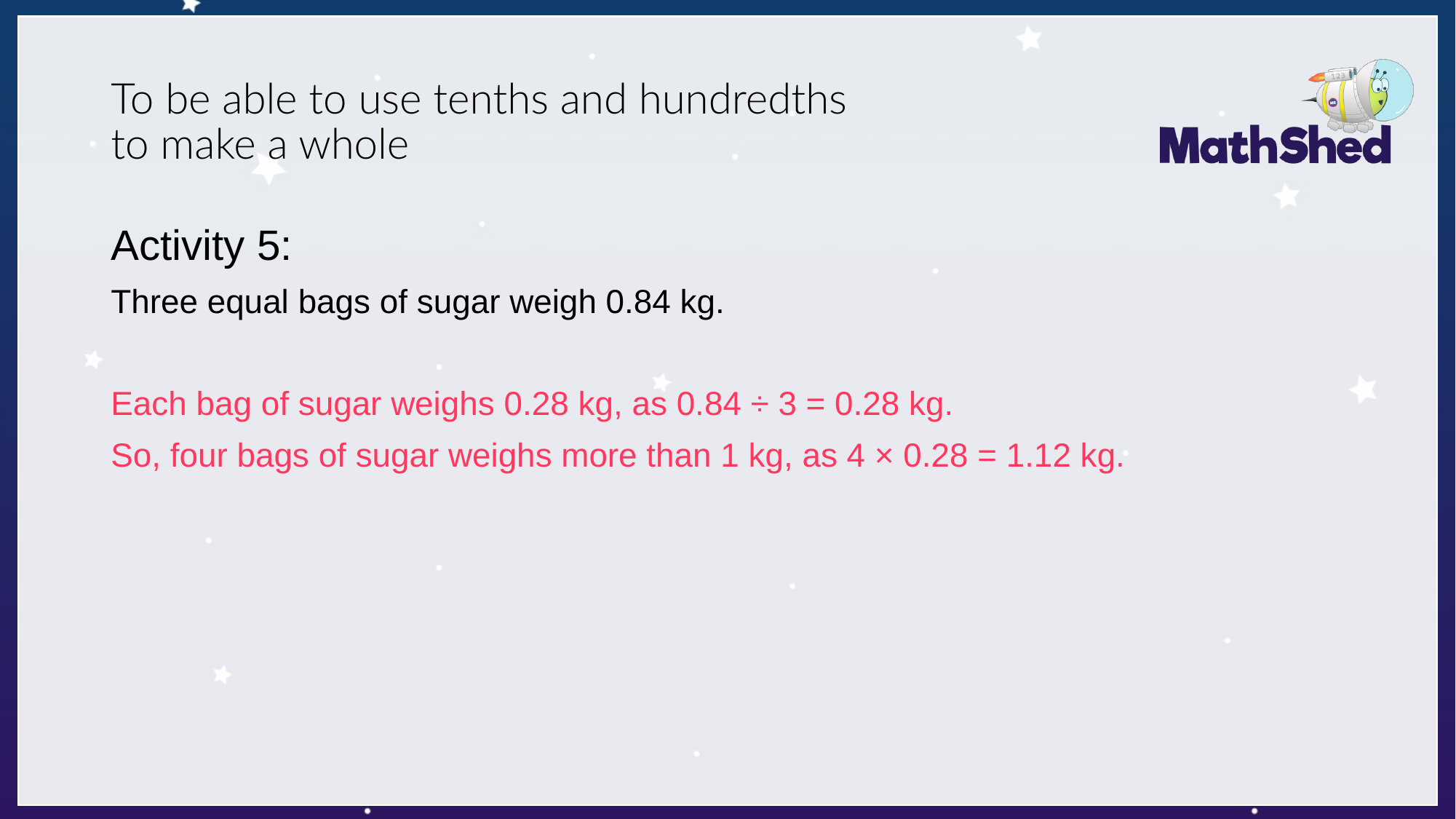

# To be able to use tenths and hundredths to make a whole
Activity 5:
Three equal bags of sugar weigh 0.84 kg.

Each bag of sugar weighs 0.28 kg, as 0.84 ÷ 3 = 0.28 kg.
So, four bags of sugar weighs more than 1 kg, as 4 × 0.28 = 1.12 kg.